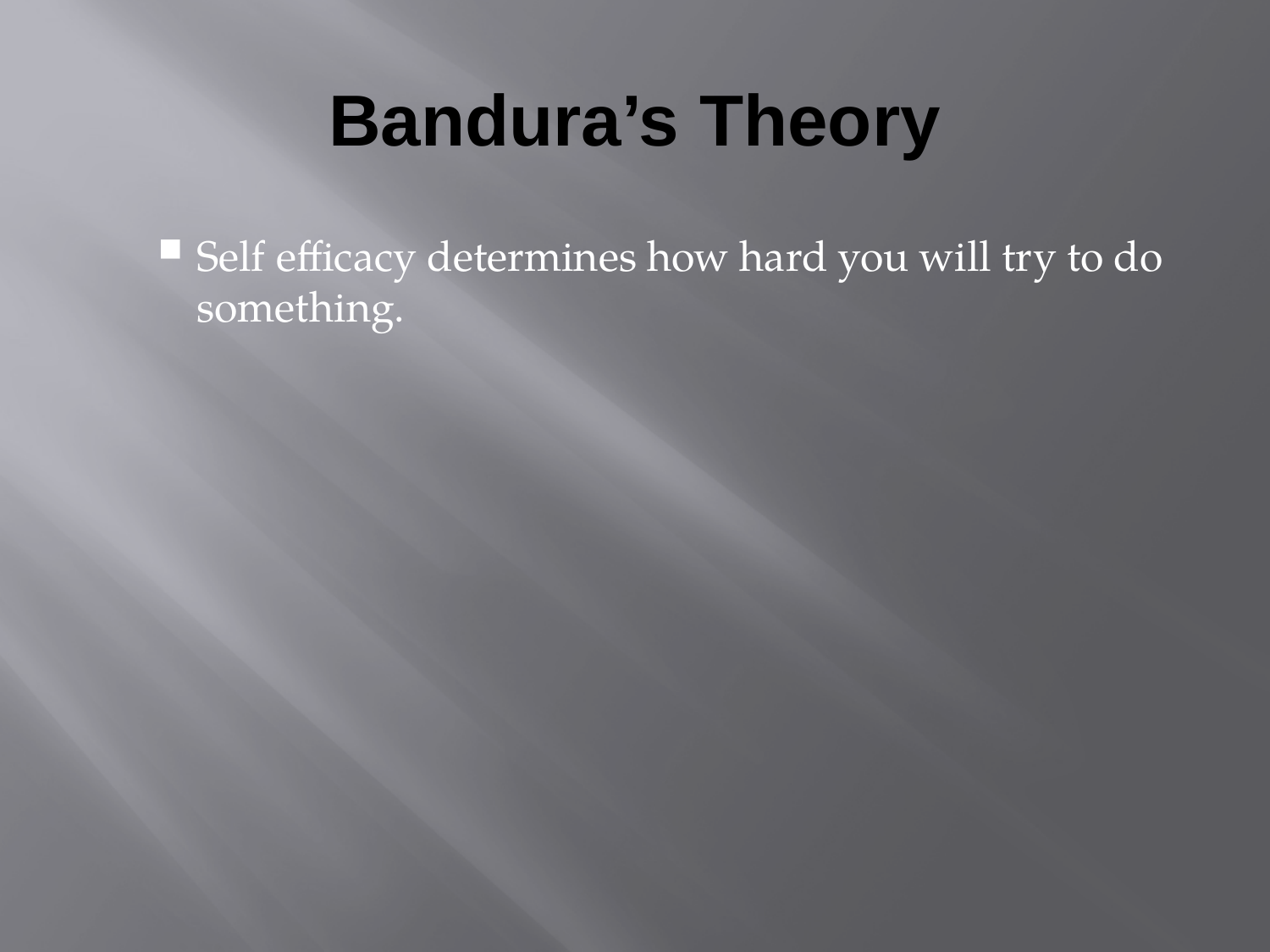

# Bandura’s Theory
Self efficacy determines how hard you will try to do something.